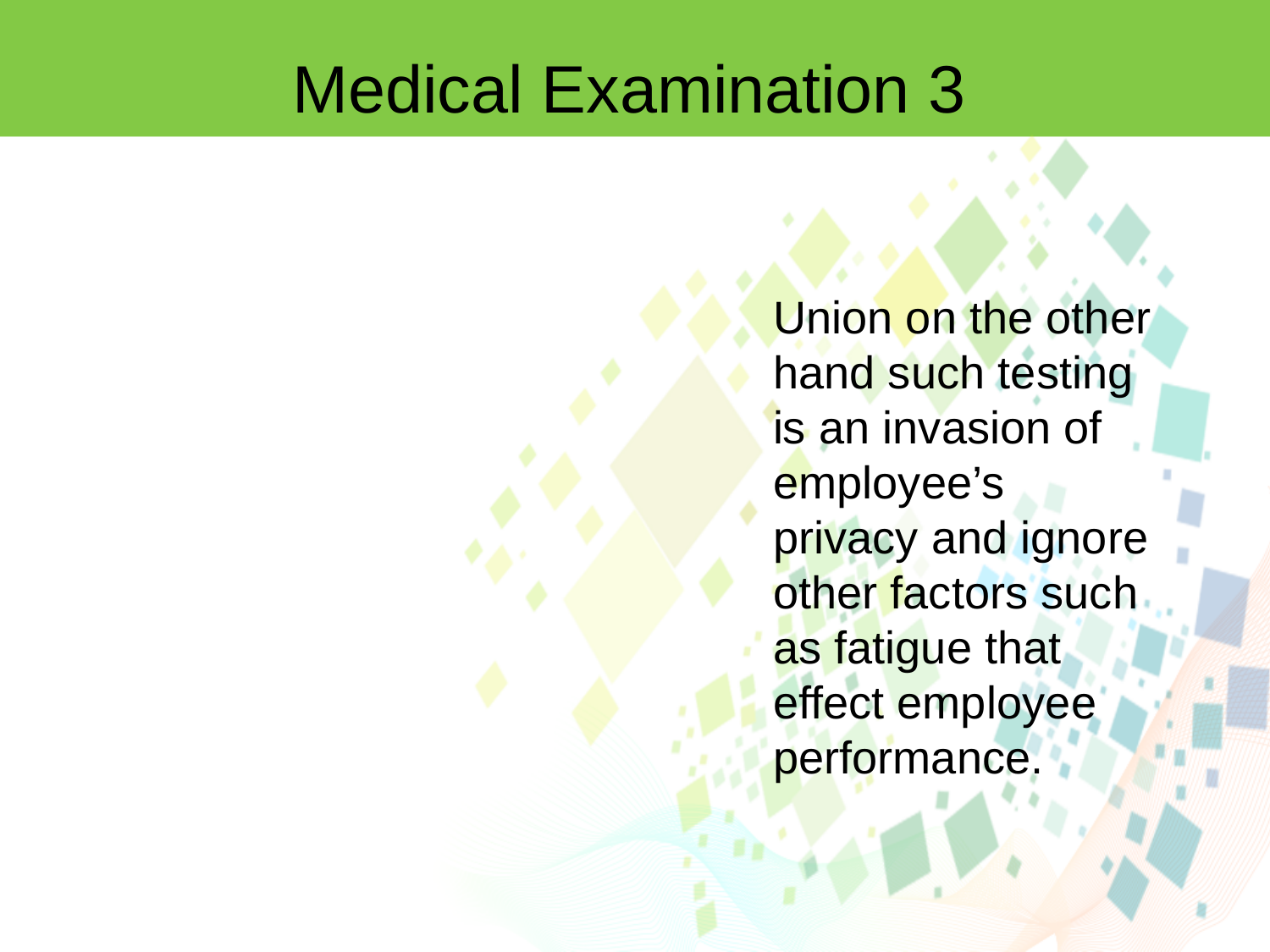

Medical Examination 3
Union on the other hand such testing is an invasion of employee’s privacy and ignore other factors such as fatigue that effect employee performance.